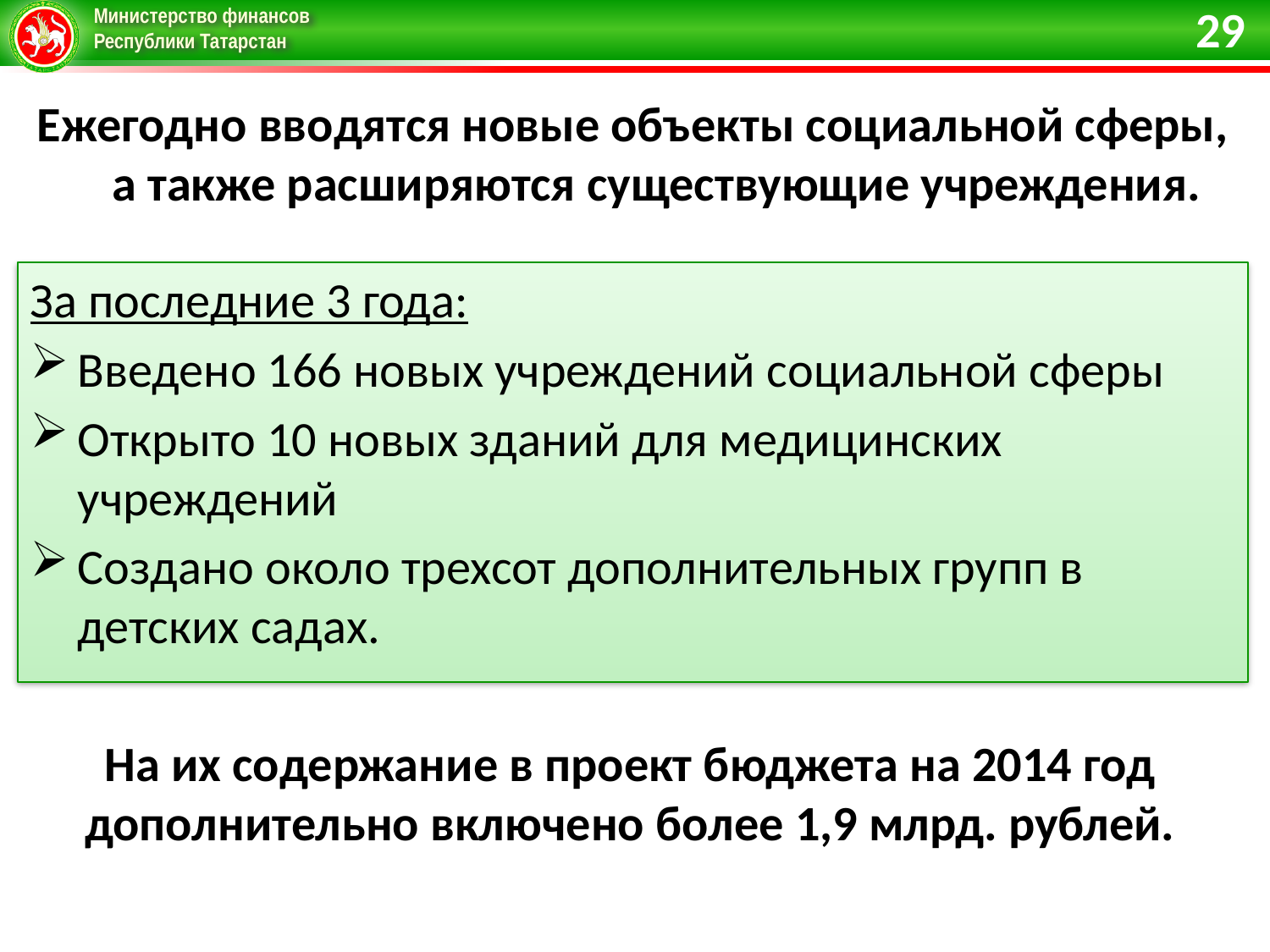

29

Ежегодно вводятся новые объекты социальной сферы, а также расширяются существующие учреждения.
За последние 3 года:
Введено 166 новых учреждений социальной сферы
Открыто 10 новых зданий для медицинских учреждений
Создано около трехсот дополнительных групп в детских садах.
На их содержание в проект бюджета на 2014 год дополнительно включено более 1,9 млрд. рублей.